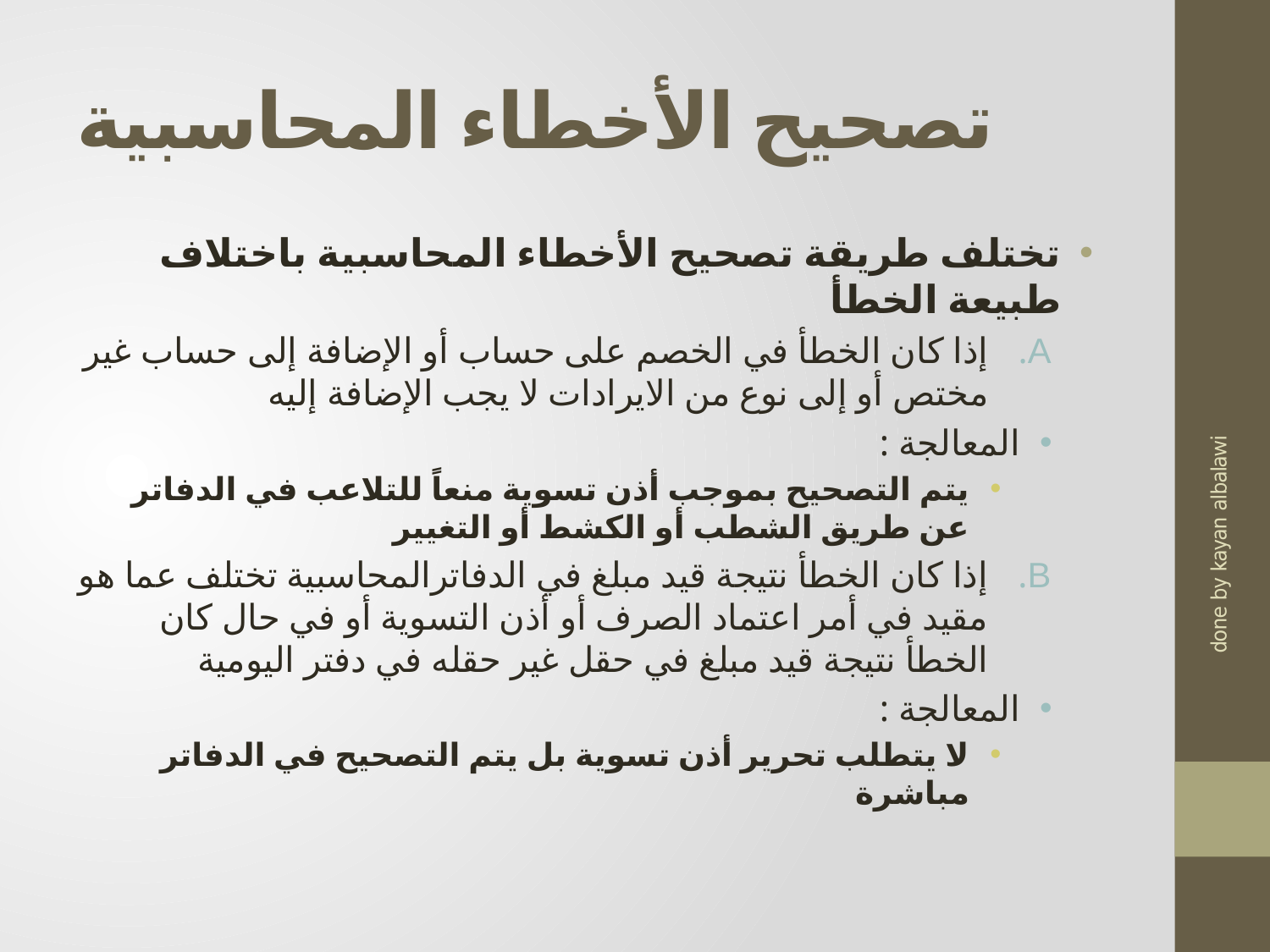

# تصحيح الأخطاء المحاسبية
تختلف طريقة تصحيح الأخطاء المحاسبية باختلاف طبيعة الخطأ
إذا كان الخطأ في الخصم على حساب أو الإضافة إلى حساب غير مختص أو إلى نوع من الايرادات لا يجب الإضافة إليه
المعالجة :
يتم التصحيح بموجب أذن تسوية منعاً للتلاعب في الدفاتر عن طريق الشطب أو الكشط أو التغيير
إذا كان الخطأ نتيجة قيد مبلغ في الدفاترالمحاسبية تختلف عما هو مقيد في أمر اعتماد الصرف أو أذن التسوية أو في حال كان الخطأ نتيجة قيد مبلغ في حقل غير حقله في دفتر اليومية
المعالجة :
لا يتطلب تحرير أذن تسوية بل يتم التصحيح في الدفاتر مباشرة
done by kayan albalawi